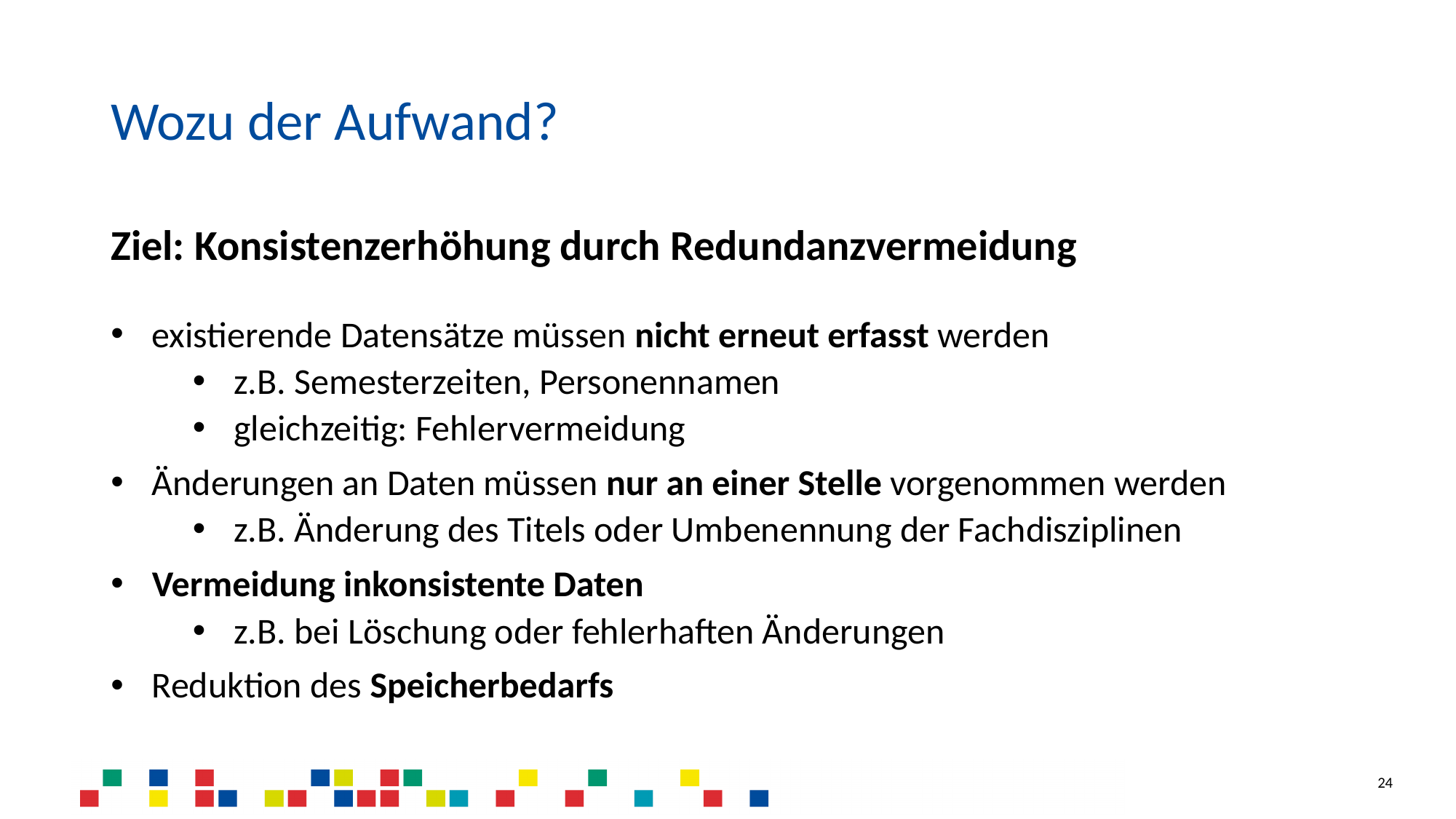

# Wozu der Aufwand?
Ziel: Konsistenzerhöhung durch Redundanzvermeidung

existierende Datensätze müssen nicht erneut erfasst werden
z.B. Semesterzeiten, Personennamen
gleichzeitig: Fehlervermeidung
Änderungen an Daten müssen nur an einer Stelle vorgenommen werden
z.B. Änderung des Titels oder Umbenennung der Fachdisziplinen
Vermeidung inkonsistente Daten
z.B. bei Löschung oder fehlerhaften Änderungen
Reduktion des Speicherbedarfs
24